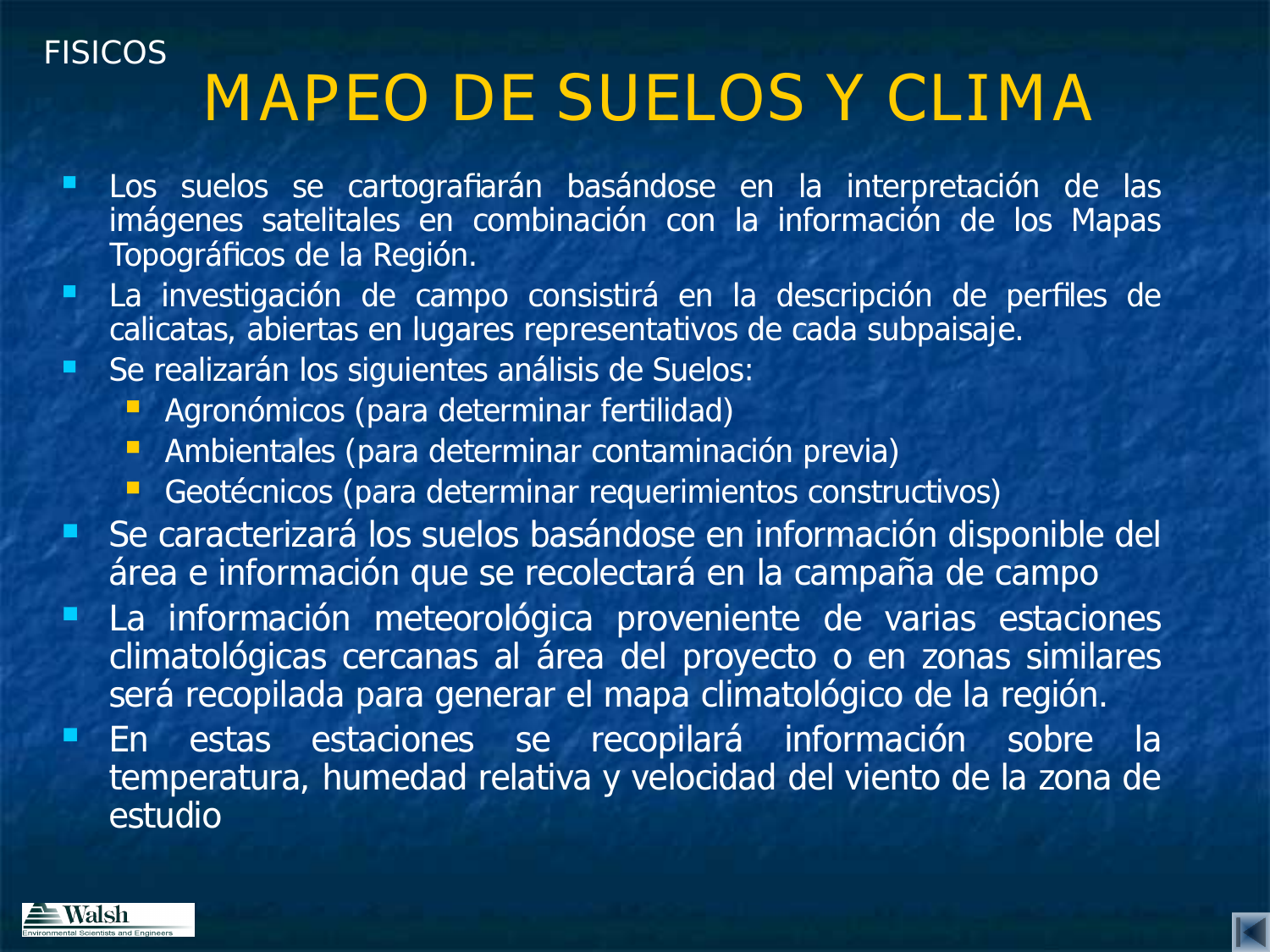

MAPEO DE SUELOS Y CLIMA
FISICOS
Los suelos se cartografiarán basándose en la interpretación de las imágenes satelitales en combinación con la información de los Mapas Topográficos de la Región.
La investigación de campo consistirá en la descripción de perfiles de calicatas, abiertas en lugares representativos de cada subpaisaje.
Se realizarán los siguientes análisis de Suelos:
Agronómicos (para determinar fertilidad)
Ambientales (para determinar contaminación previa)
Geotécnicos (para determinar requerimientos constructivos)
Se caracterizará los suelos basándose en información disponible del área e información que se recolectará en la campaña de campo
La información meteorológica proveniente de varias estaciones climatológicas cercanas al área del proyecto o en zonas similares será recopilada para generar el mapa climatológico de la región.
En estas estaciones se recopilará información sobre la temperatura, humedad relativa y velocidad del viento de la zona de estudio